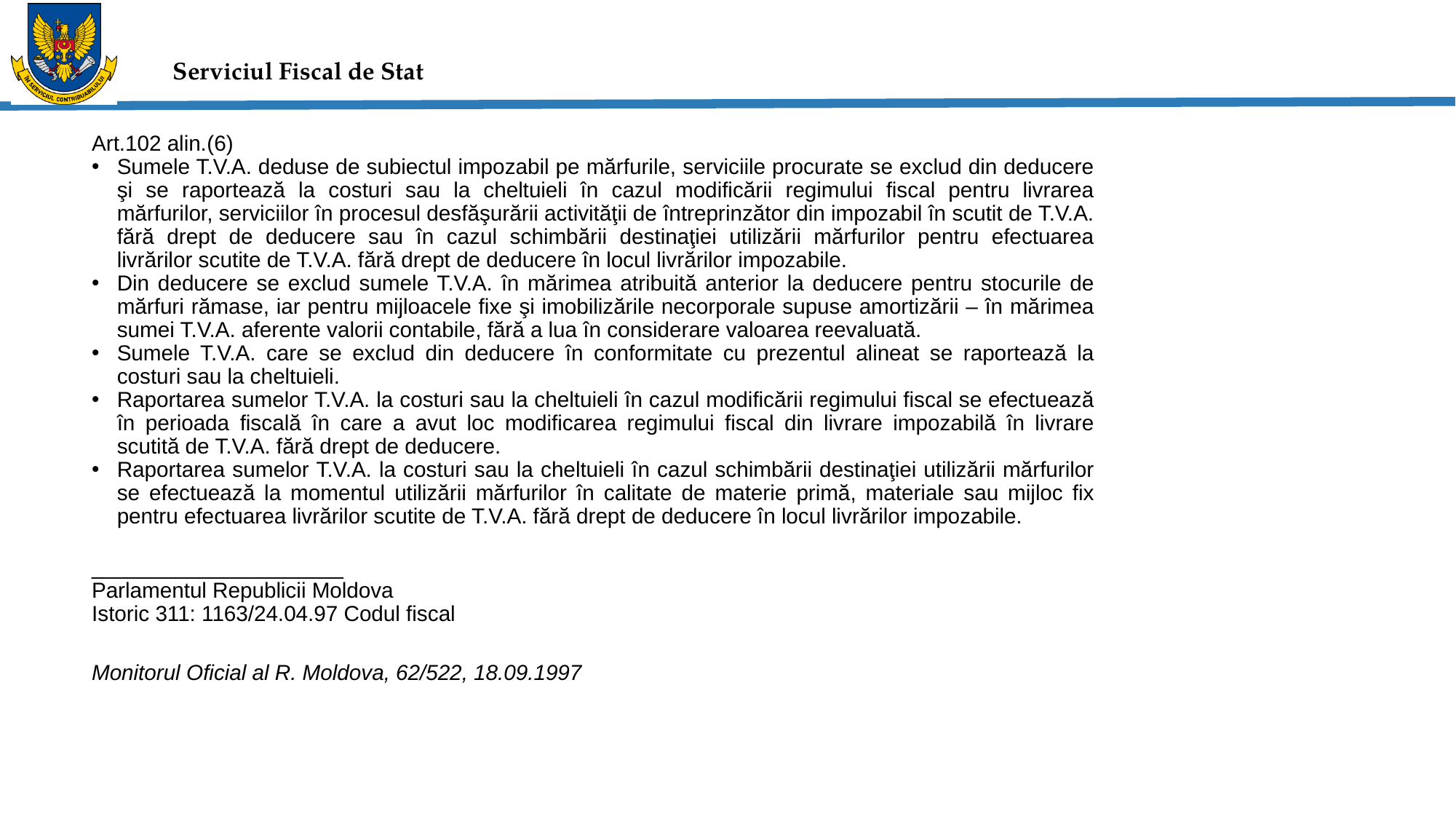

Art.102 alin.(6)
Sumele T.V.A. deduse de subiectul impozabil pe mărfurile, serviciile procurate se exclud din deducere şi se raportează la costuri sau la cheltuieli în cazul modificării regimului fiscal pentru livrarea mărfurilor, serviciilor în procesul desfăşurării activităţii de întreprinzător din impozabil în scutit de T.V.A. fără drept de deducere sau în cazul schimbării destinaţiei utilizării mărfurilor pentru efectuarea livrărilor scutite de T.V.A. fără drept de deducere în locul livrărilor impozabile.
Din deducere se exclud sumele T.V.A. în mărimea atribuită anterior la deducere pentru stocurile de mărfuri rămase, iar pentru mijloacele fixe şi imobilizările necorporale supuse amortizării – în mărimea sumei T.V.A. aferente valorii contabile, fără a lua în considerare valoarea reevaluată.
Sumele T.V.A. care se exclud din deducere în conformitate cu prezentul alineat se raportează la costuri sau la cheltuieli.
Raportarea sumelor T.V.A. la costuri sau la cheltuieli în cazul modificării regimului fiscal se efectuează în perioada fiscală în care a avut loc modificarea regimului fiscal din livrare impozabilă în livrare scutită de T.V.A. fără drept de deducere.
Raportarea sumelor T.V.A. la costuri sau la cheltuieli în cazul schimbării destinaţiei utilizării mărfurilor se efectuează la momentul utilizării mărfurilor în calitate de materie primă, materiale sau mijloc fix pentru efectuarea livrărilor scutite de T.V.A. fără drept de deducere în locul livrărilor impozabile.
_____________________
Parlamentul Republicii Moldova
Istoric 311: 1163/24.04.97 Codul fiscal
Monitorul Oficial al R. Moldova, 62/522, 18.09.1997